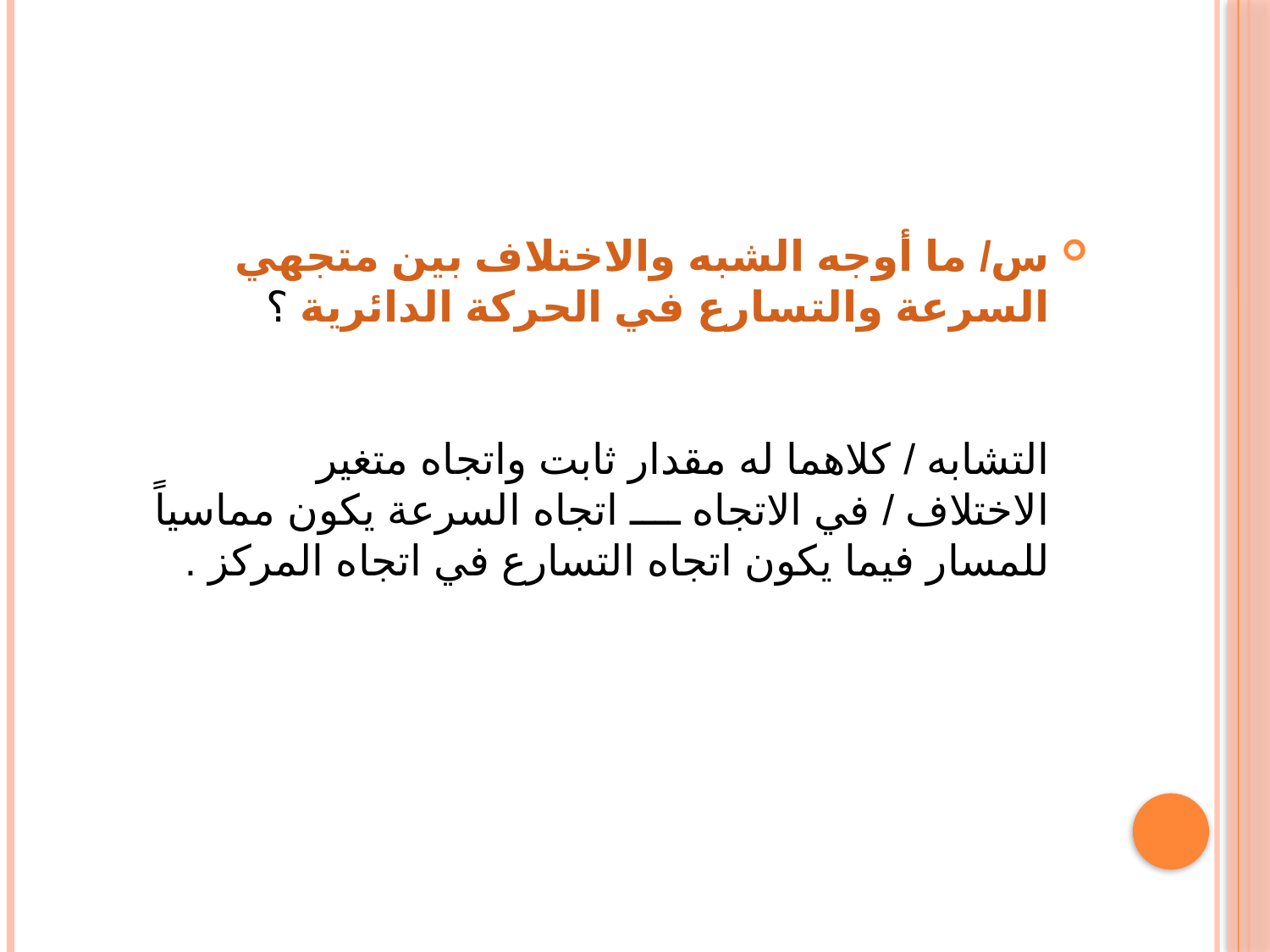

#
س/ ما أوجه الشبه والاختلاف بين متجهي السرعة والتسارع في الحركة الدائرية ؟
التشابه / كلاهما له مقدار ثابت واتجاه متغير
الاختلاف / في الاتجاه ــــ اتجاه السرعة يكون مماسياً للمسار فيما يكون اتجاه التسارع في اتجاه المركز .